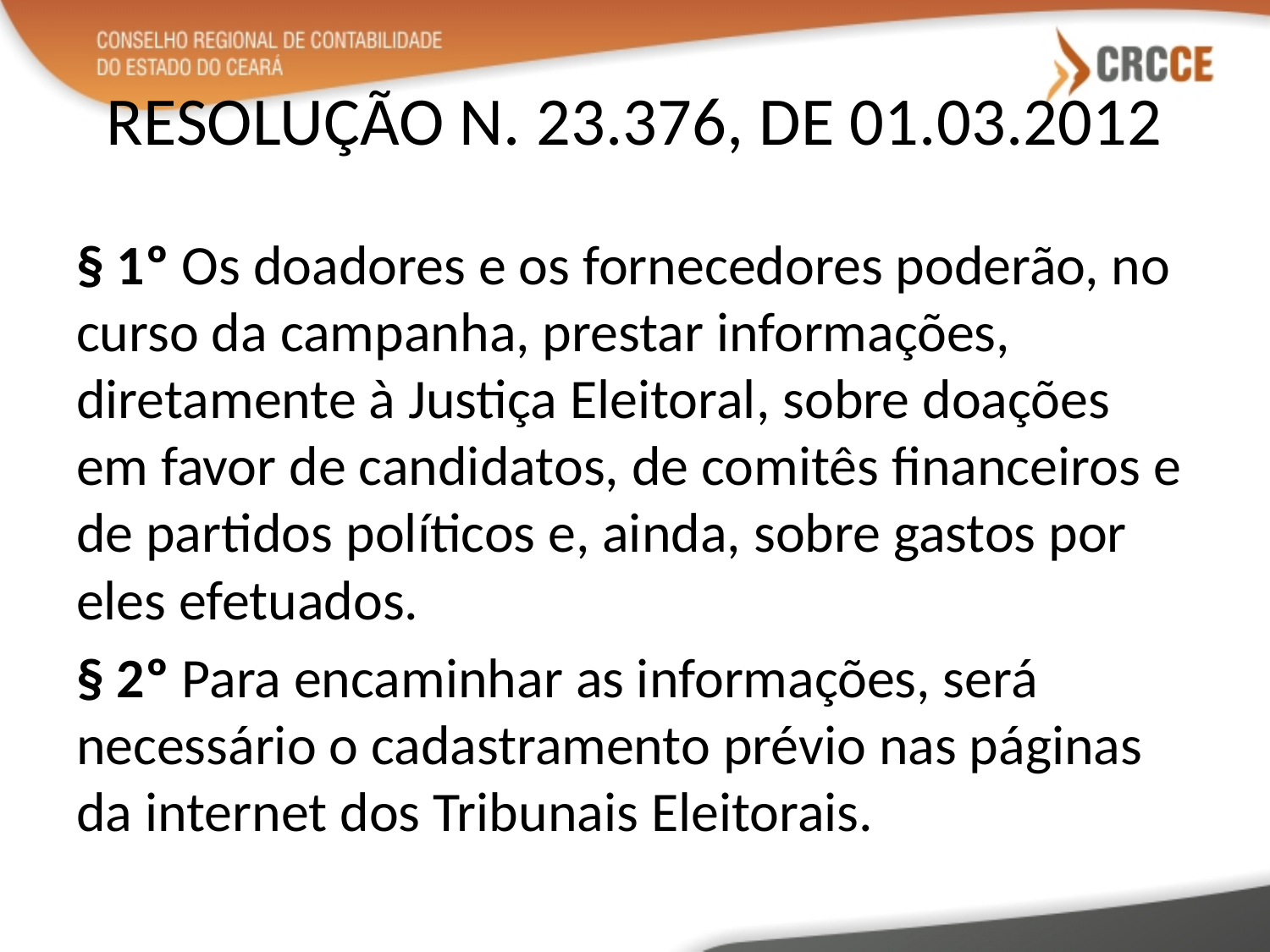

# RESOLUÇÃO N. 23.376, DE 01.03.2012
§ 1º Os doadores e os fornecedores poderão, no curso da campanha, prestar informações, diretamente à Justiça Eleitoral, sobre doações em favor de candidatos, de comitês financeiros e de partidos políticos e, ainda, sobre gastos por eles efetuados.
§ 2º Para encaminhar as informações, será necessário o cadastramento prévio nas páginas da internet dos Tribunais Eleitorais.